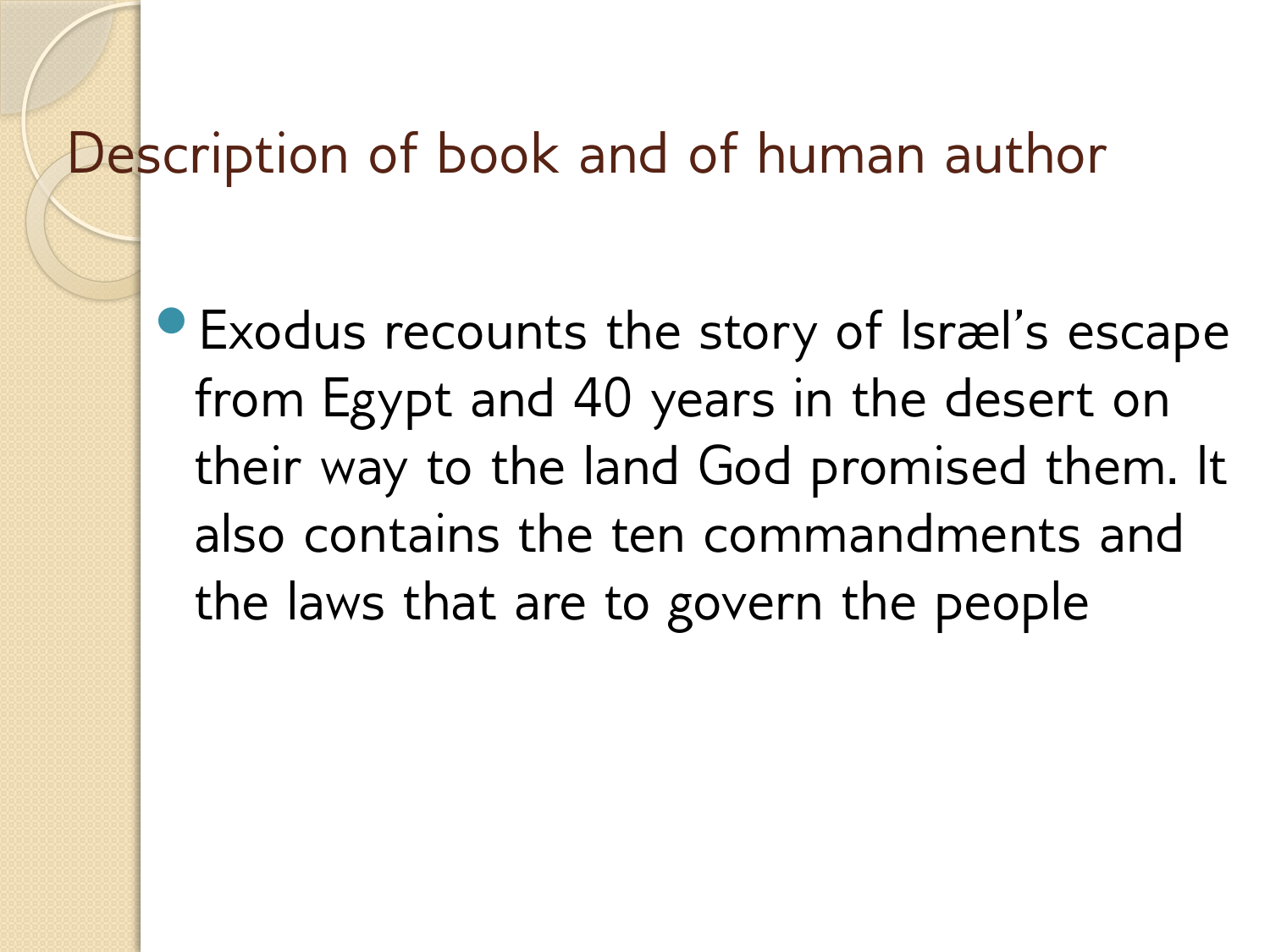

# Description of book and of human author
Exodus recounts the story of Israel’s escape from Egypt and 40 years in the desert on their way to the land God promised them. It also contains the ten commandments and the laws that are to govern the people